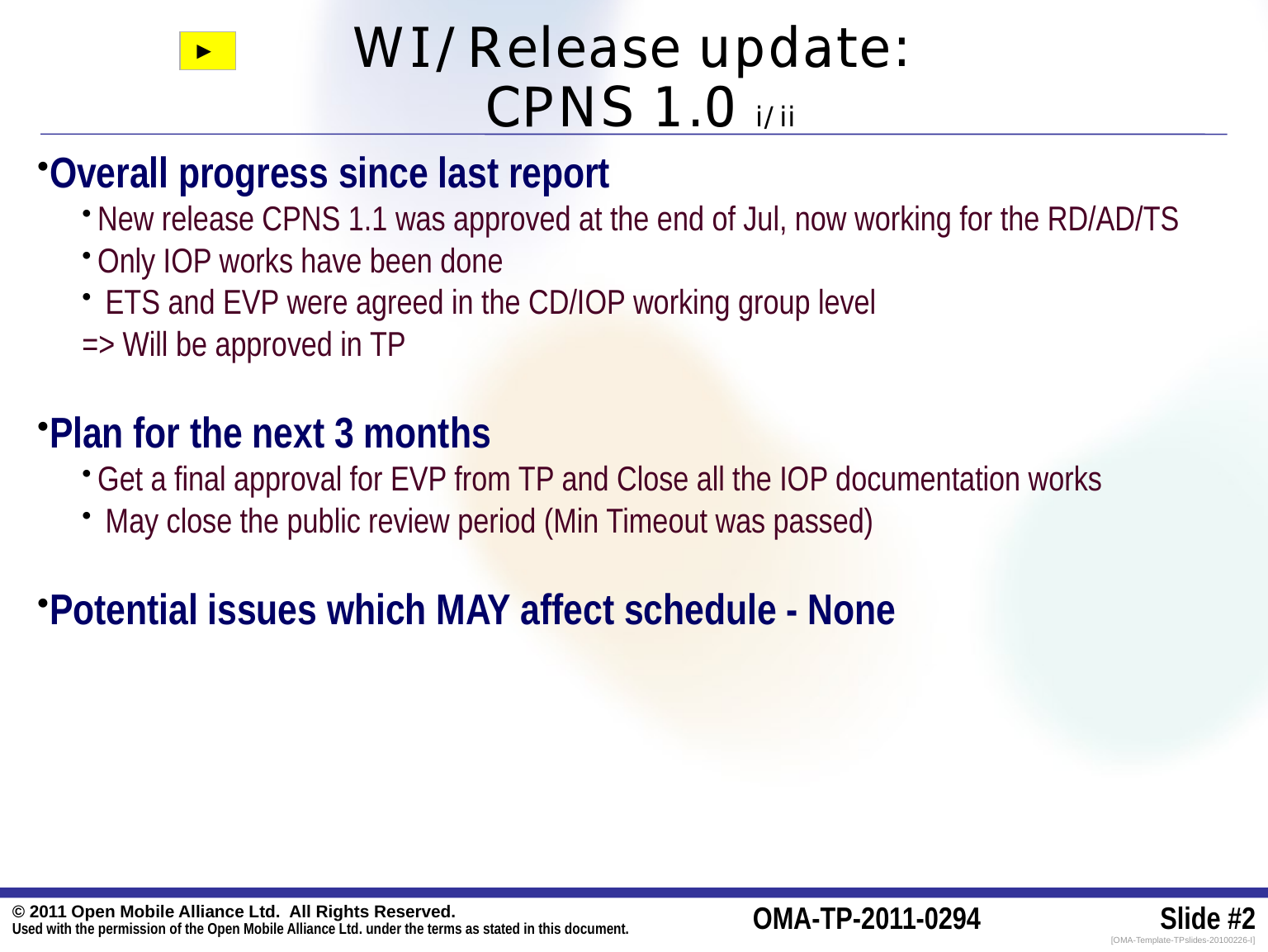

WI/Release update:
 CPNS 1.0 i/ii
►
▼
Overall progress since last report
New release CPNS 1.1 was approved at the end of Jul, now working for the RD/AD/TS
Only IOP works have been done
 ETS and EVP were agreed in the CD/IOP working group level
=> Will be approved in TP

Plan for the next 3 months
Get a final approval for EVP from TP and Close all the IOP documentation works
 May close the public review period (Min Timeout was passed)

Potential issues which MAY affect schedule - None